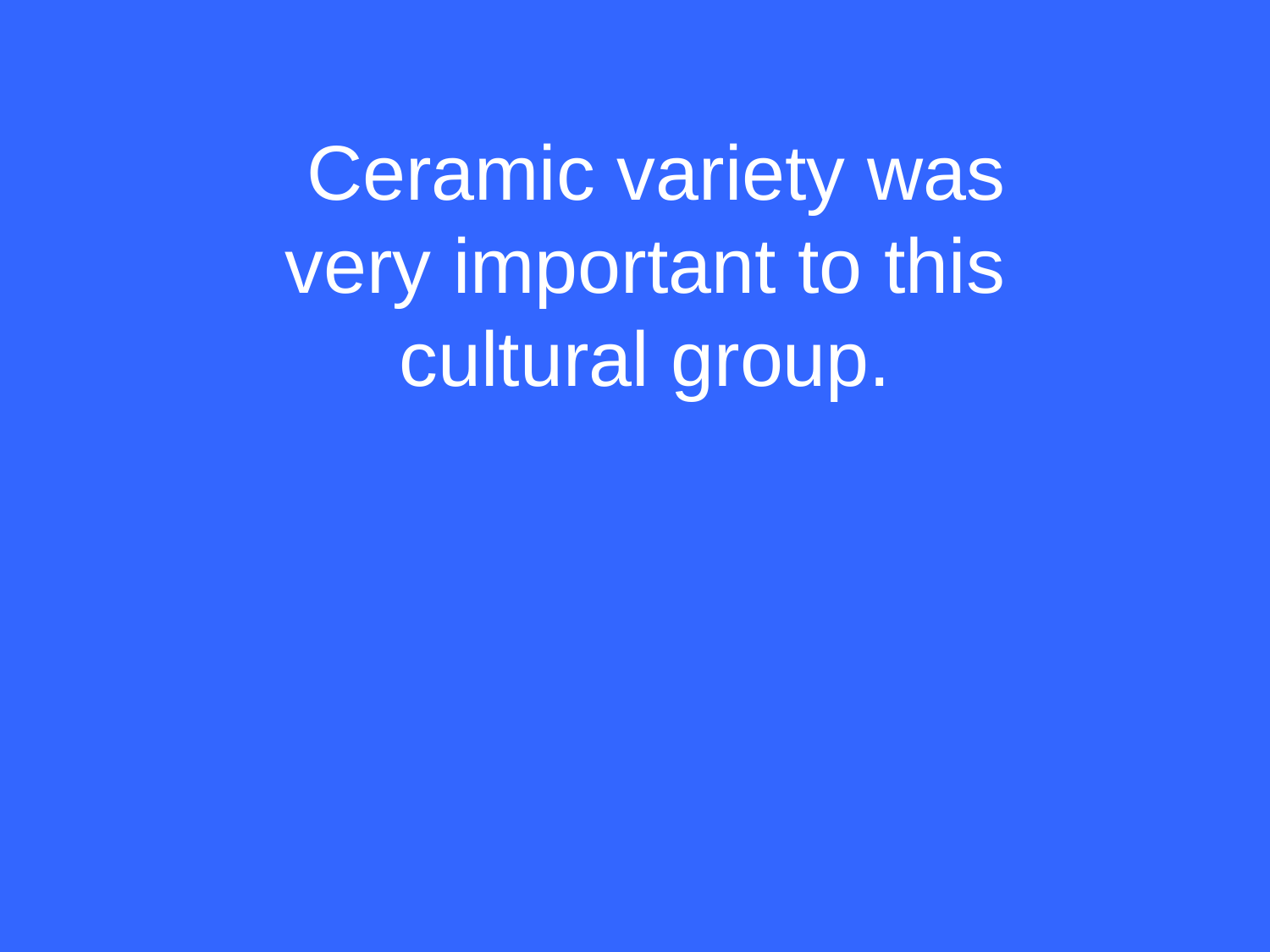

Ceramic variety was very important to this cultural group.